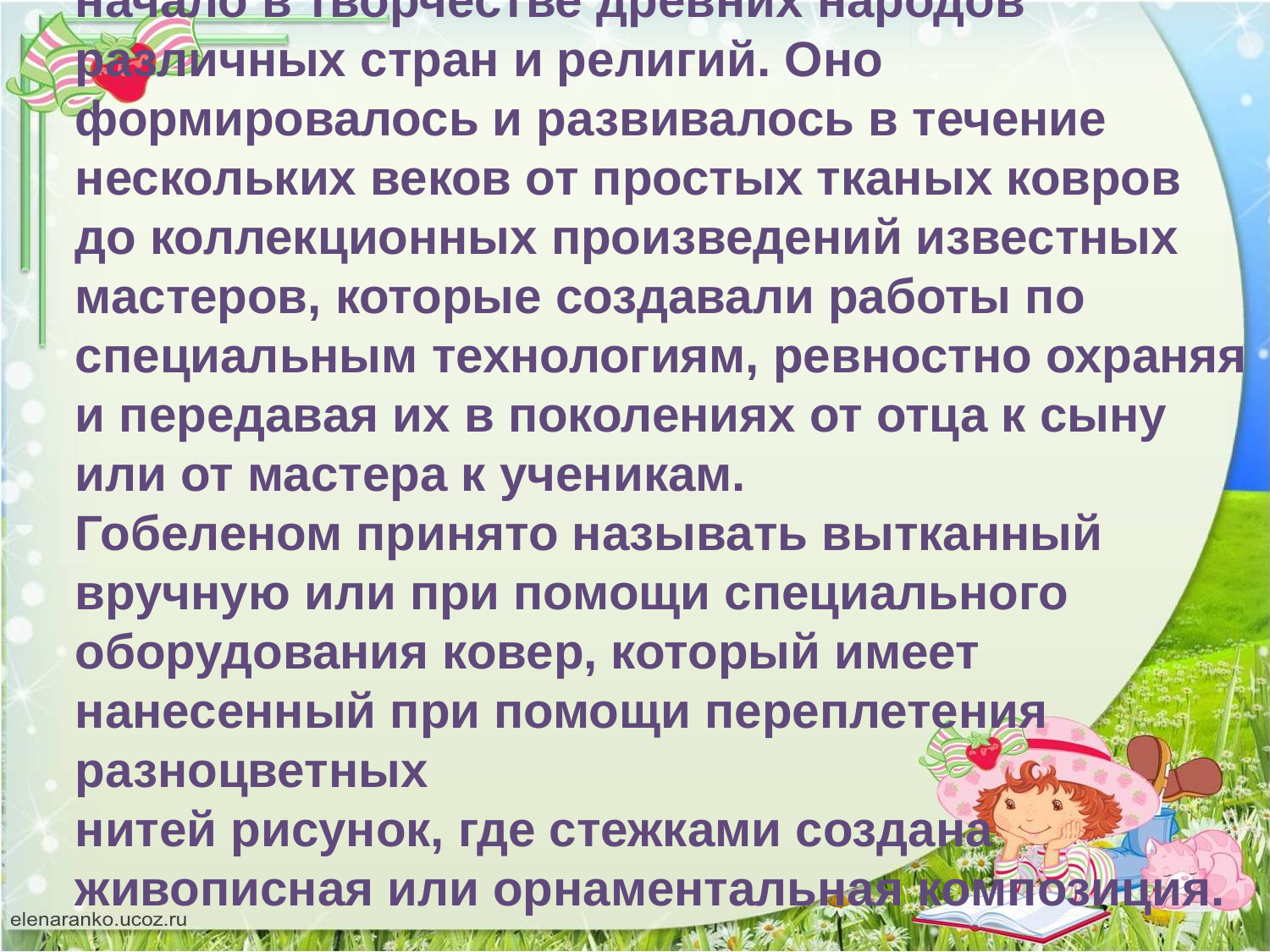

Искусство создания гобелена берет свое начало в творчестве древних народов различных стран и религий. Оно формировалось и развивалось в течение нескольких веков от простых тканых ковров до коллекционных произведений известных мастеров, которые создавали работы по специальным технологиям, ревностно охраняя и передавая их в поколениях от отца к сыну или от мастера к ученикам.
Гобеленом принято называть вытканный вручную или при помощи специального оборудования ковер, который имеет нанесенный при помощи переплетения разноцветных
нитей рисунок, где стежками создана живописная или орнаментальная композиция.